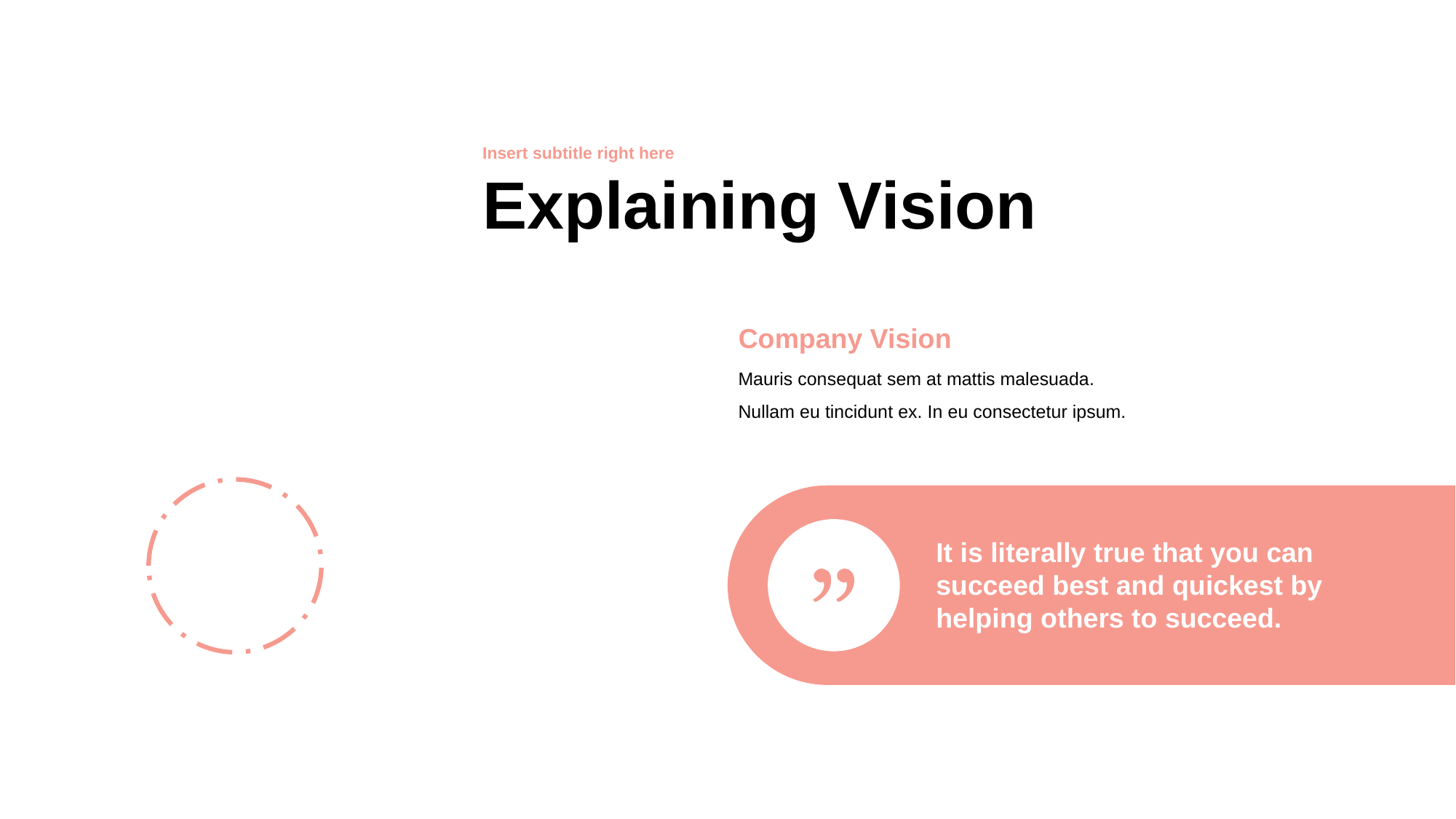

Insert subtitle right here
# Explaining Vision

Company Vision
Mauris consequat sem at mattis malesuada. Nullam eu tincidunt ex. In eu consectetur ipsum.

It is literally true that you can succeed best and quickest by helping others to succeed.